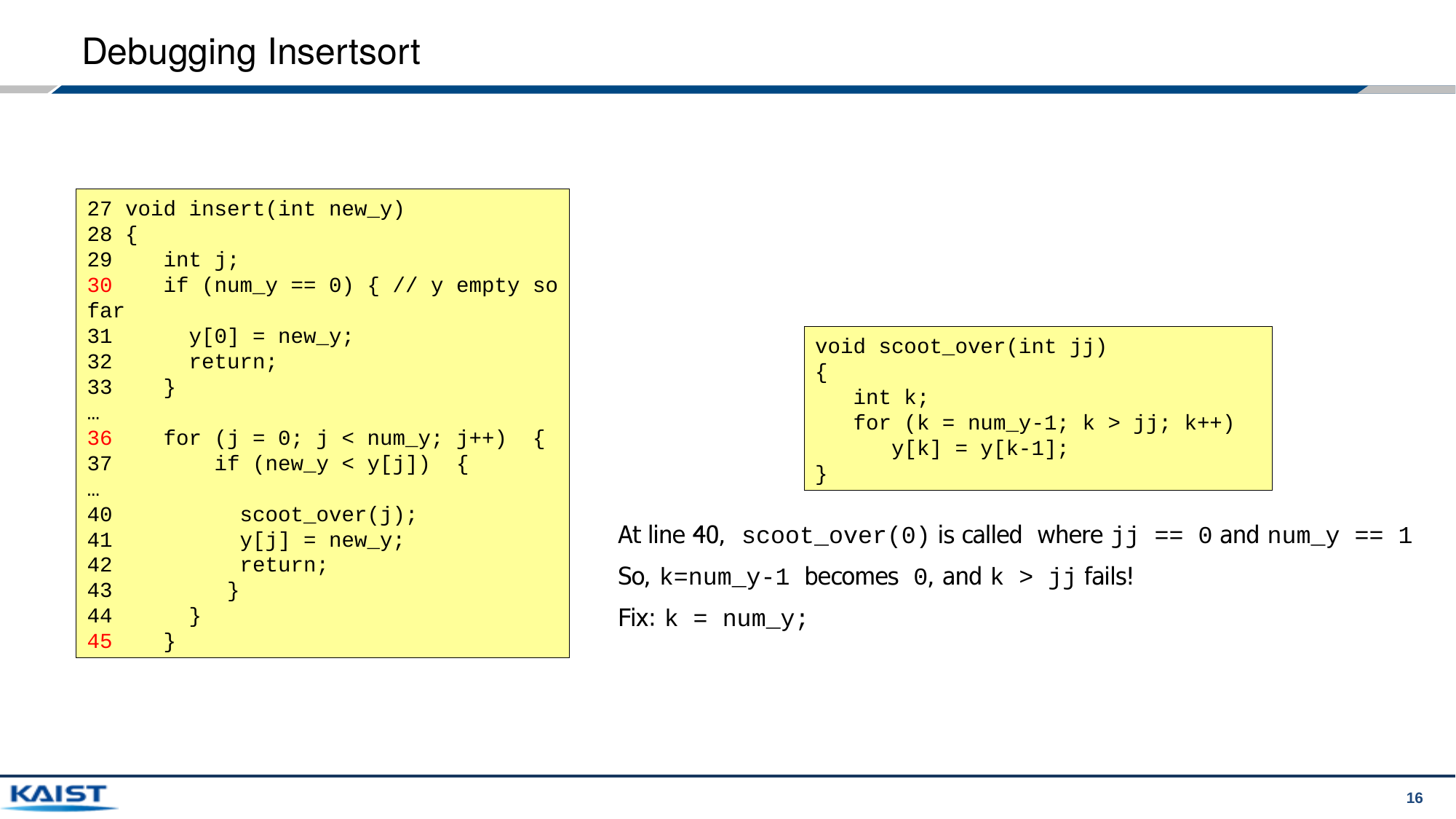

# Debugging Insertsort
27 void insert(int new_y)
28 {
29    int j;
30    if (num_y == 0) { // y empty so far
31      y[0] = new_y;
32      return;
33    }
…
36    for (j = 0; j < num_y; j++)  {
37        if (new_y < y[j])  {
…
40          scoot_over(j);
41          y[j] = new_y;
42          return;
43         }
44      }
45    }
void scoot_over(int jj)
{
   int k;
   for (k = num_y-1; k > jj; k++)
      y[k] = y[k-1];
}
At line 40,  scoot_over(0) is called  where jj == 0 and num_y == 1
So, k=num_y-1 becomes 0, and k > jj fails!
Fix: k = num_y;